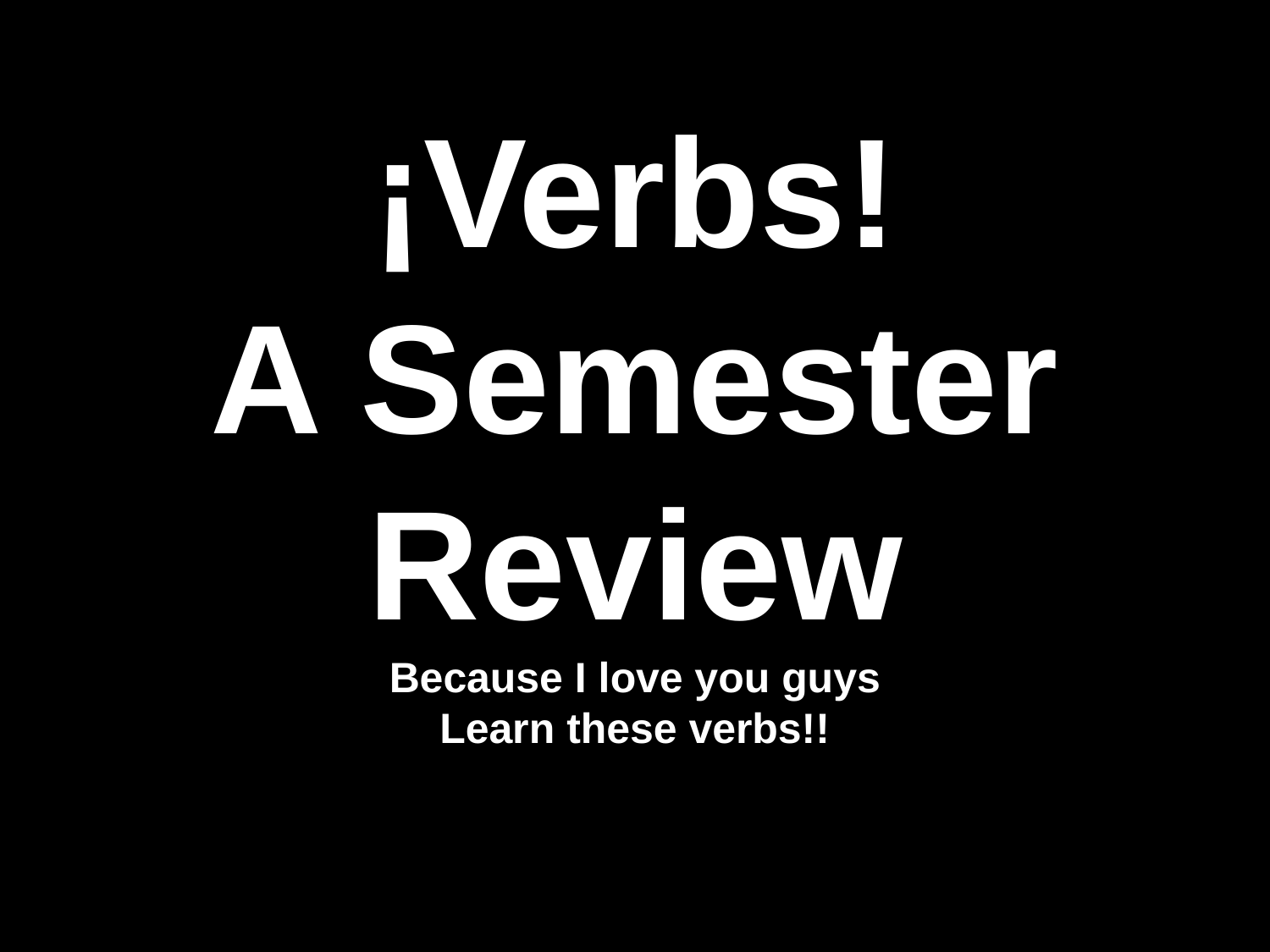

# ¡Verbs! A Semester Review Because I love you guys Learn these verbs!!